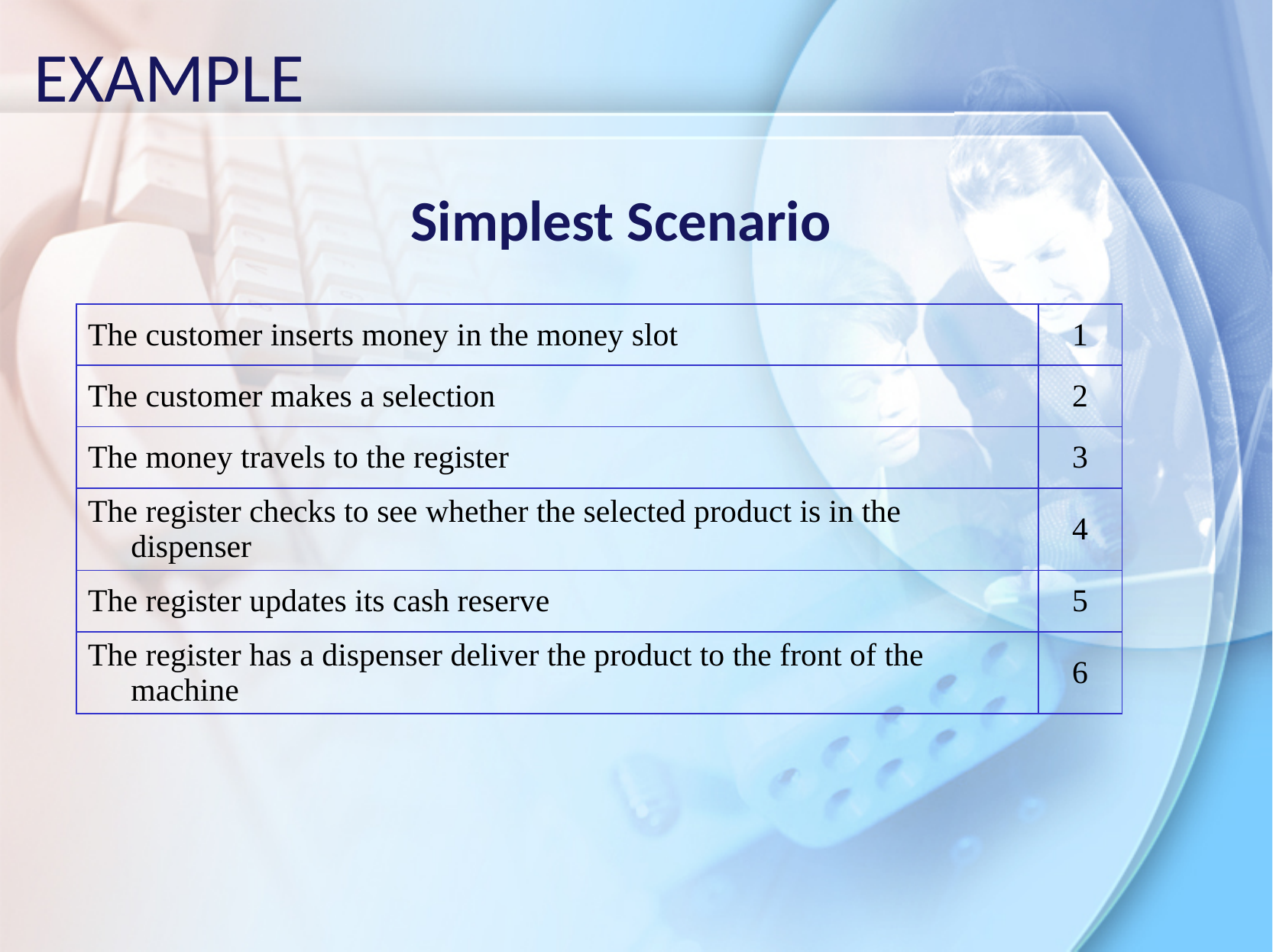

# Example
Simplest Scenario

| The customer inserts money in the money slot | 1 |
| --- | --- |
| The customer makes a selection | 2 |
| The money travels to the register | 3 |
| The register checks to see whether the selected product is in the dispenser | 4 |
| The register updates its cash reserve | 5 |
| The register has a dispenser deliver the product to the front of the machine | 6 |